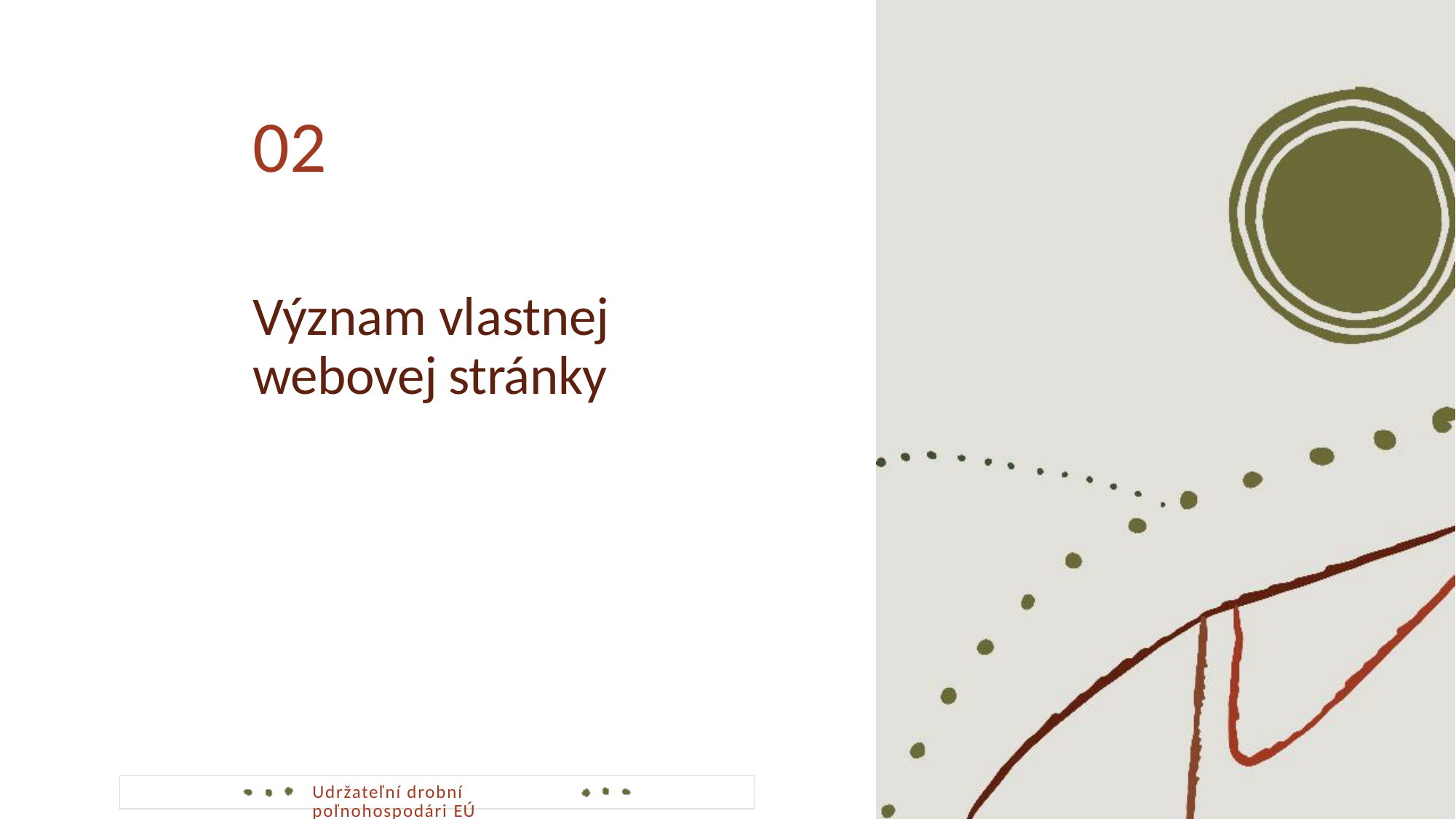

02
Význam vlastnej webovej stránky
Udržateľní drobní poľnohospodári EÚ